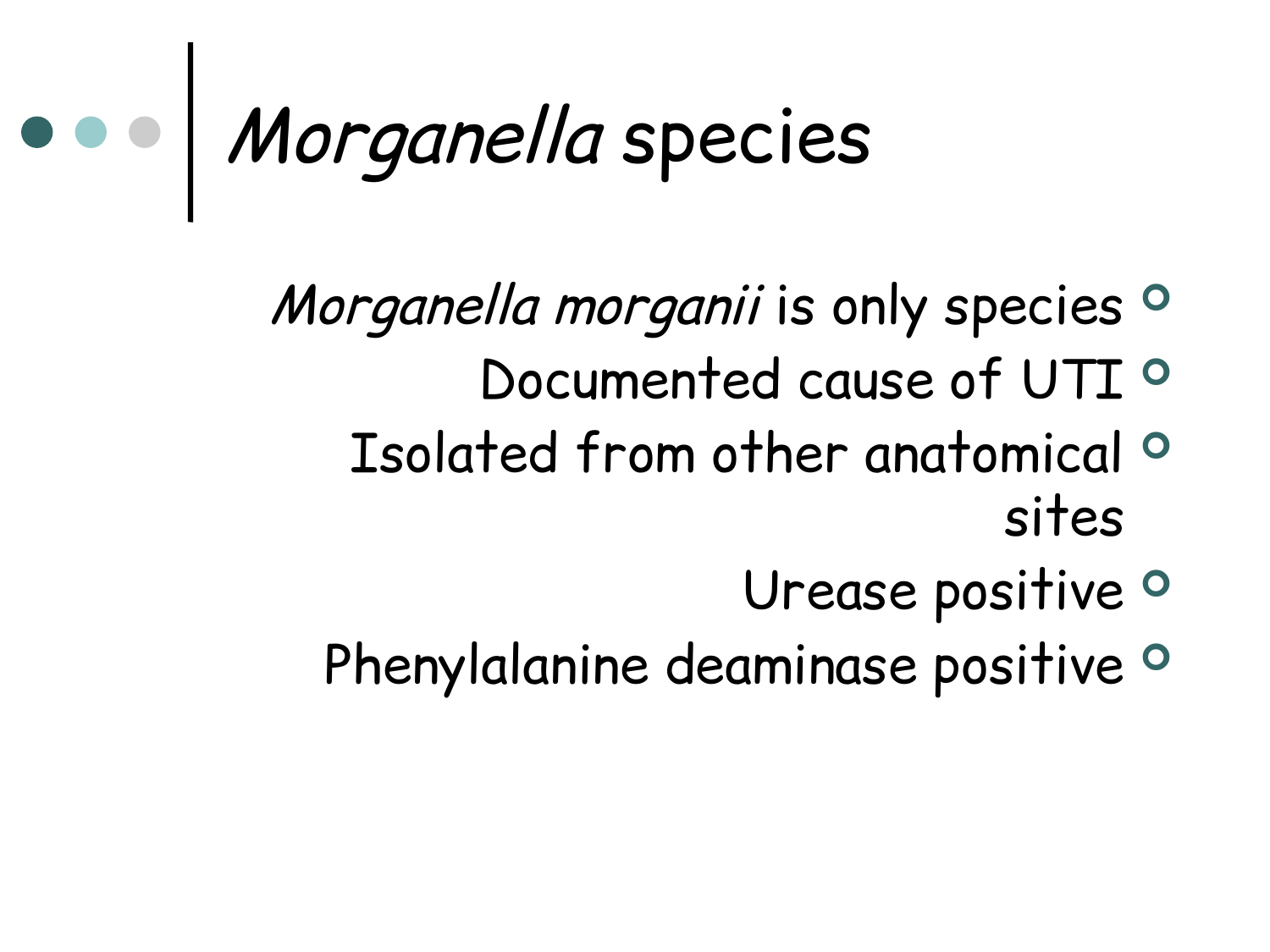

# Morganella species
Morganella morganii is only species
Documented cause of UTI
Isolated from other anatomical sites
Urease positive
Phenylalanine deaminase positive